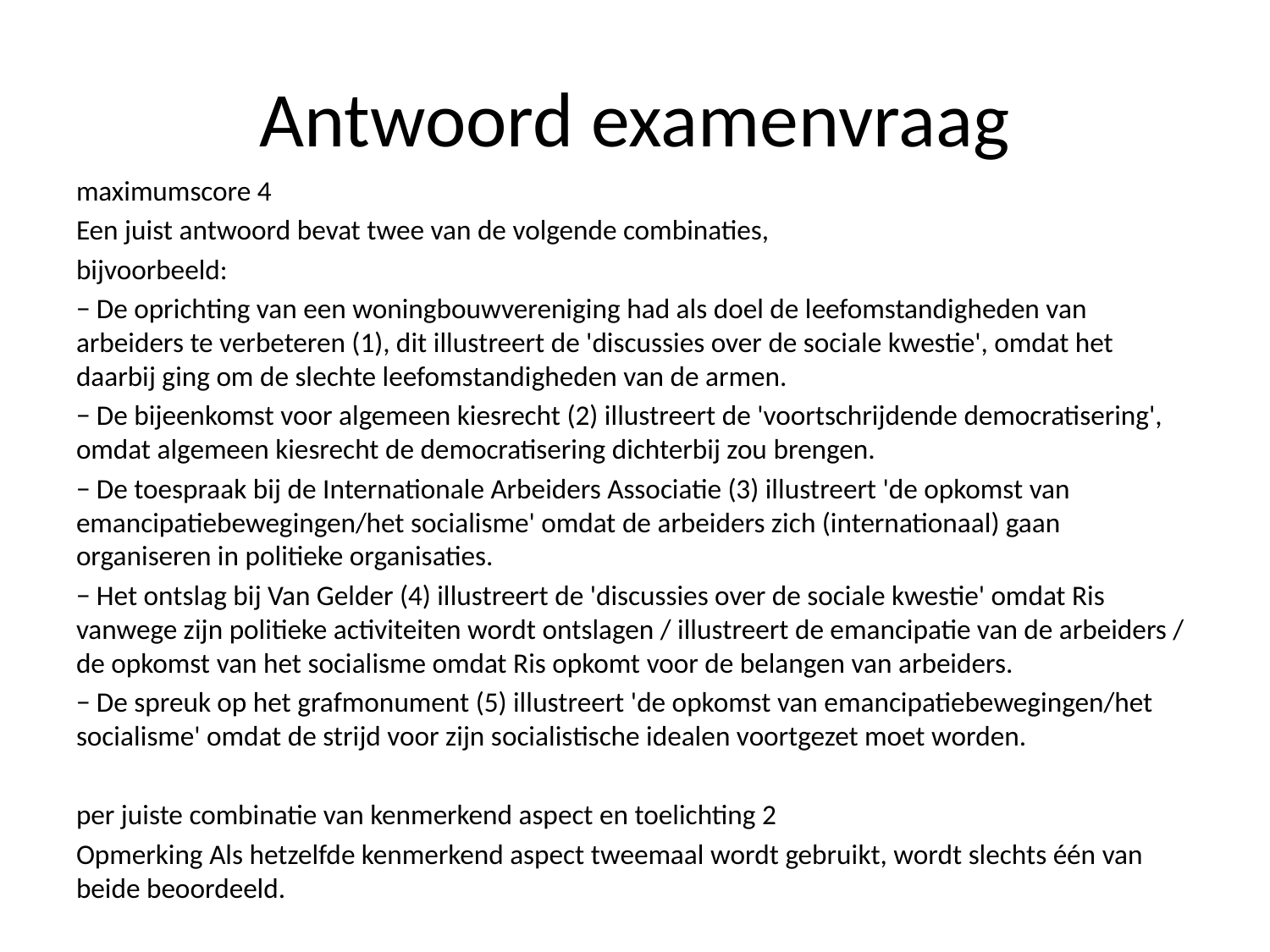

# Antwoord examenvraag
maximumscore 4
Een juist antwoord bevat twee van de volgende combinaties,
bijvoorbeeld:
− De oprichting van een woningbouwvereniging had als doel de leefomstandigheden van arbeiders te verbeteren (1), dit illustreert de 'discussies over de sociale kwestie', omdat het daarbij ging om de slechte leefomstandigheden van de armen.
− De bijeenkomst voor algemeen kiesrecht (2) illustreert de 'voortschrijdende democratisering', omdat algemeen kiesrecht de democratisering dichterbij zou brengen.
− De toespraak bij de Internationale Arbeiders Associatie (3) illustreert 'de opkomst van emancipatiebewegingen/het socialisme' omdat de arbeiders zich (internationaal) gaan organiseren in politieke organisaties.
− Het ontslag bij Van Gelder (4) illustreert de 'discussies over de sociale kwestie' omdat Ris vanwege zijn politieke activiteiten wordt ontslagen / illustreert de emancipatie van de arbeiders / de opkomst van het socialisme omdat Ris opkomt voor de belangen van arbeiders.
− De spreuk op het grafmonument (5) illustreert 'de opkomst van emancipatiebewegingen/het socialisme' omdat de strijd voor zijn socialistische idealen voortgezet moet worden.

per juiste combinatie van kenmerkend aspect en toelichting 2
Opmerking Als hetzelfde kenmerkend aspect tweemaal wordt gebruikt, wordt slechts één van beide beoordeeld.